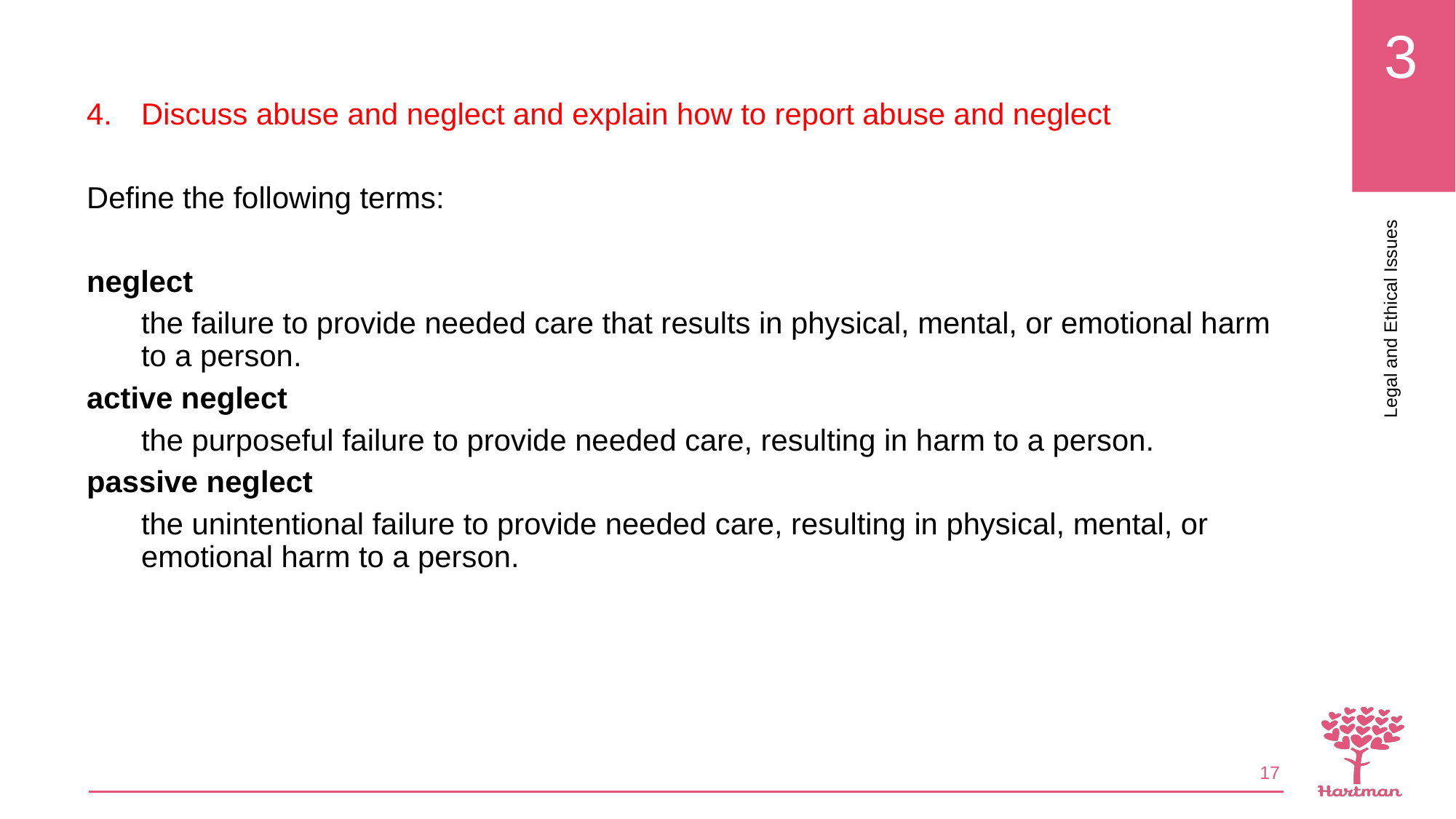

Discuss abuse and neglect and explain how to report abuse and neglect

Define the following terms:

neglect
the failure to provide needed care that results in physical, mental, or emotional harm to a person.
active neglect
the purposeful failure to provide needed care, resulting in harm to a person.
passive neglect
the unintentional failure to provide needed care, resulting in physical, mental, or emotional harm to a person.

17